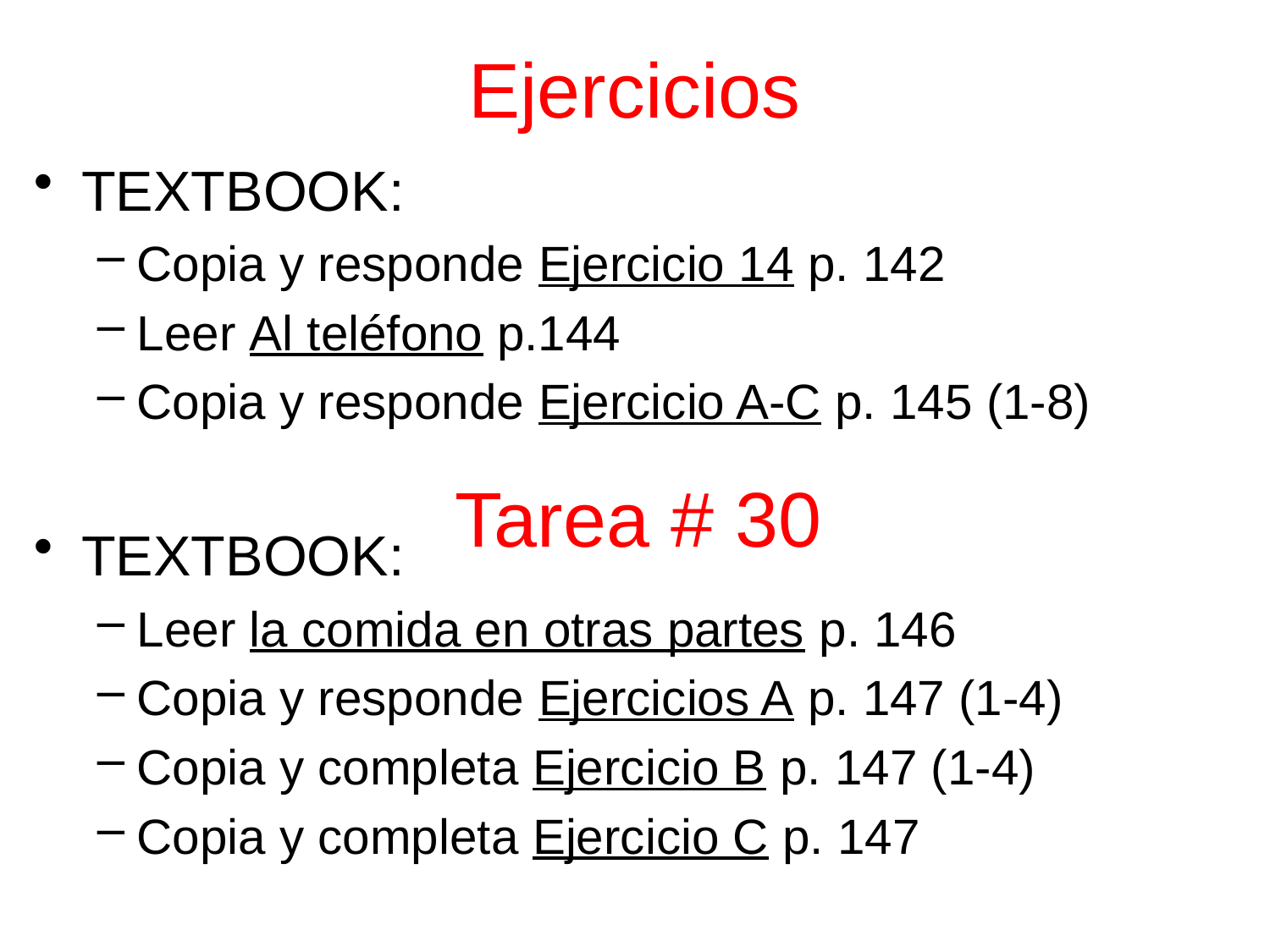

# Ejercicios
TEXTBOOK:
Copia y responde Ejercicio 14 p. 142
Leer Al teléfono p.144
Copia y responde Ejercicio A-C p. 145 (1-8)

TEXTBOOK:
Leer la comida en otras partes p. 146
Copia y responde Ejercicios A p. 147 (1-4)
Copia y completa Ejercicio B p. 147 (1-4)
Copia y completa Ejercicio C p. 147

Tarea # 30